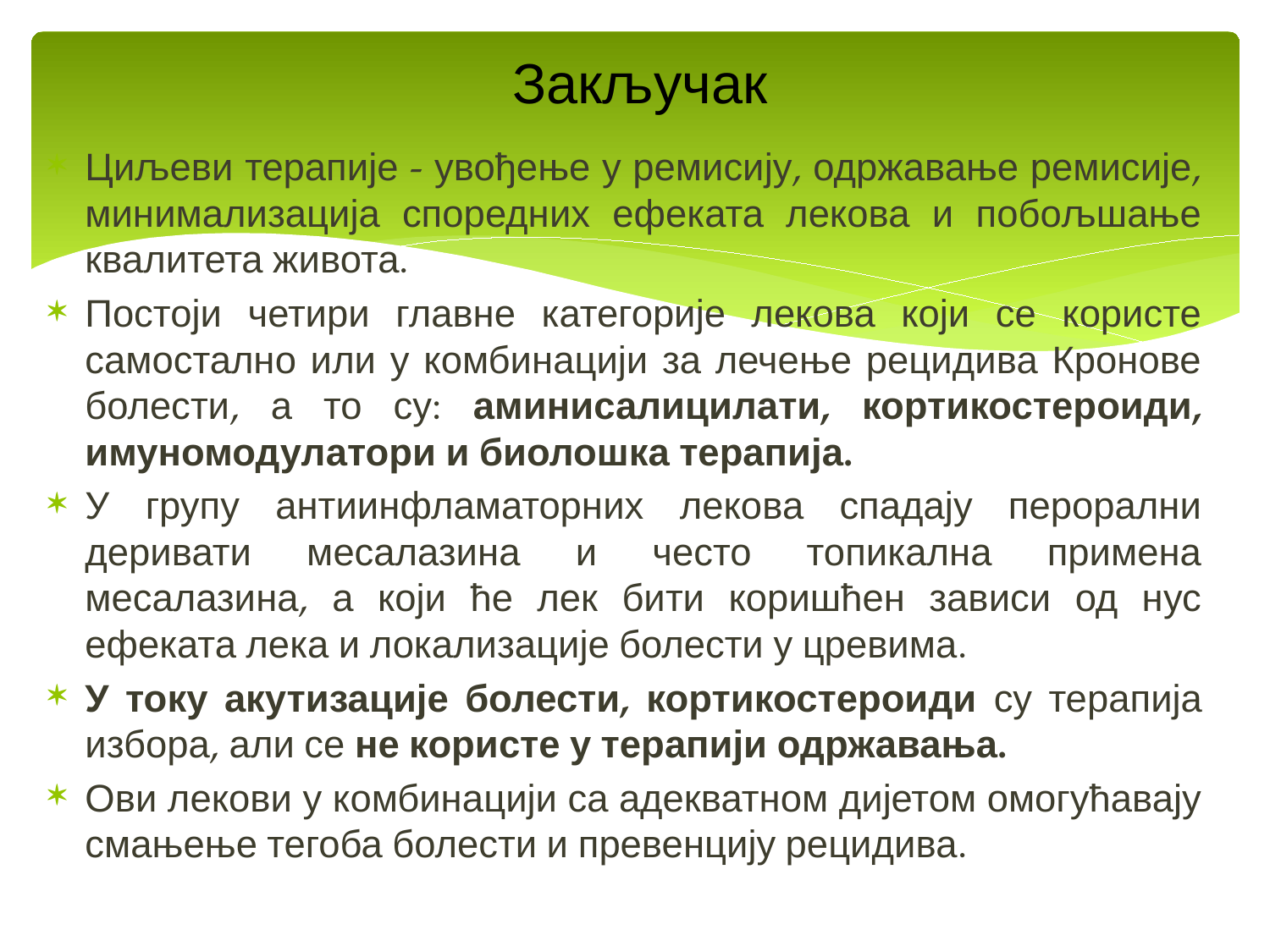

# Закључак
Циљеви терапије - увођење у ремисију, одржавање ремисије, минимализација споредних ефеката лекова и побољшање квалитета живота.
Постоји четири главне категорије лекова који се користе самостално или у комбинацији за лечење рецидива Кронове болести, а то су: аминисалицилати, кортикостероиди, имуномодулатори и биолошка терапија.
У групу антиинфламаторних лекова спадају перорални деривати месалазина и често топикална примена месалазина, а који ће лек бити коришћен зависи од нус ефеката лека и локализације болести у цревима.
У току акутизације болести, кортикостероиди су терапија избора, али се не користе у терапији одржавања.
Ови лекови у комбинацији са адекватном дијетом омогућавају смањење тегоба болести и превенцију рецидива.